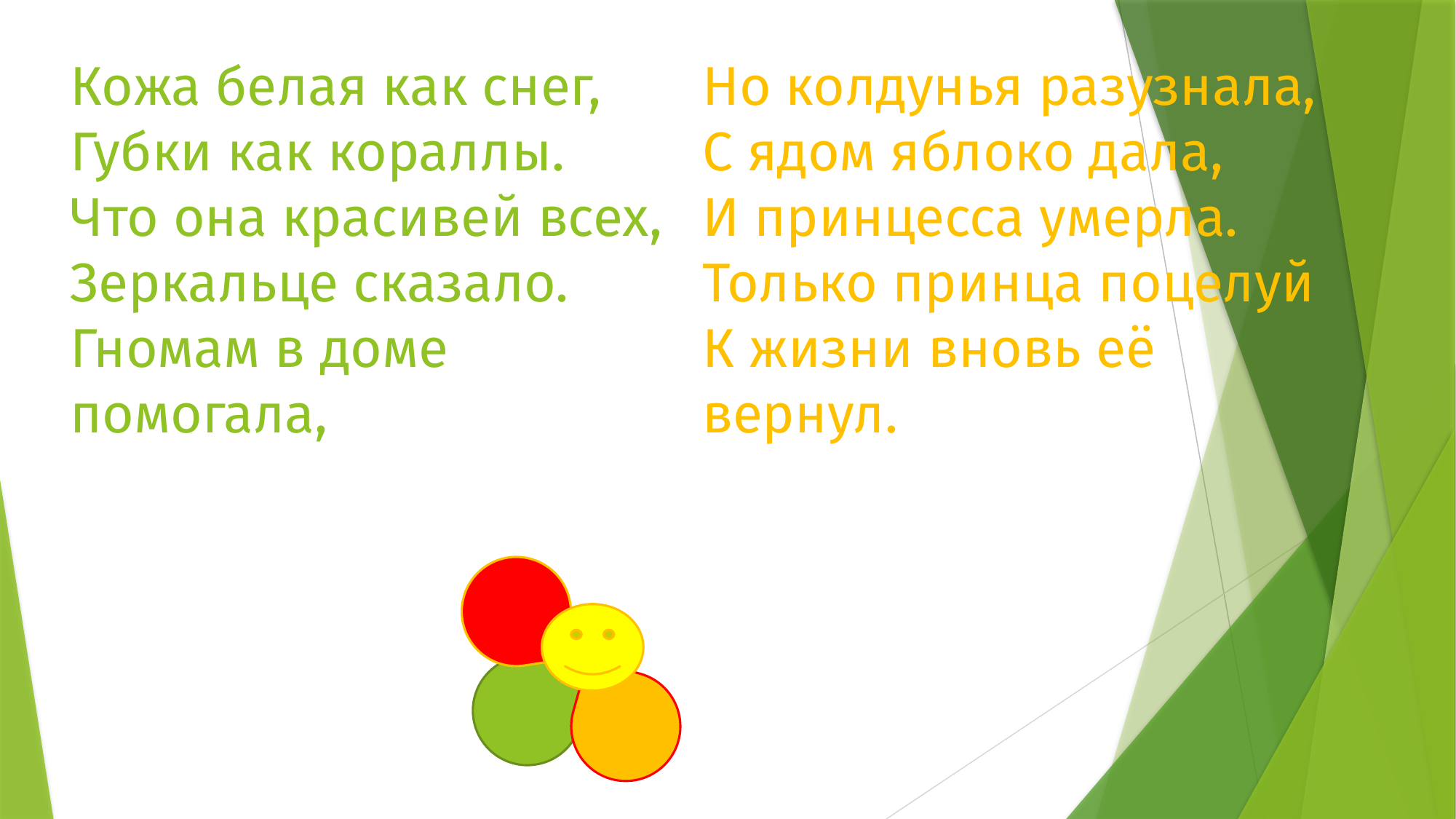

# Кожа белая как снег, Губки как кораллы. Что она красивей всех, Зеркальце сказало. Гномам в доме помогала, Но колдунья разузнала, С ядом яблоко дала, И принцесса умерла. Только принца поцелуй К жизни вновь её вернул.